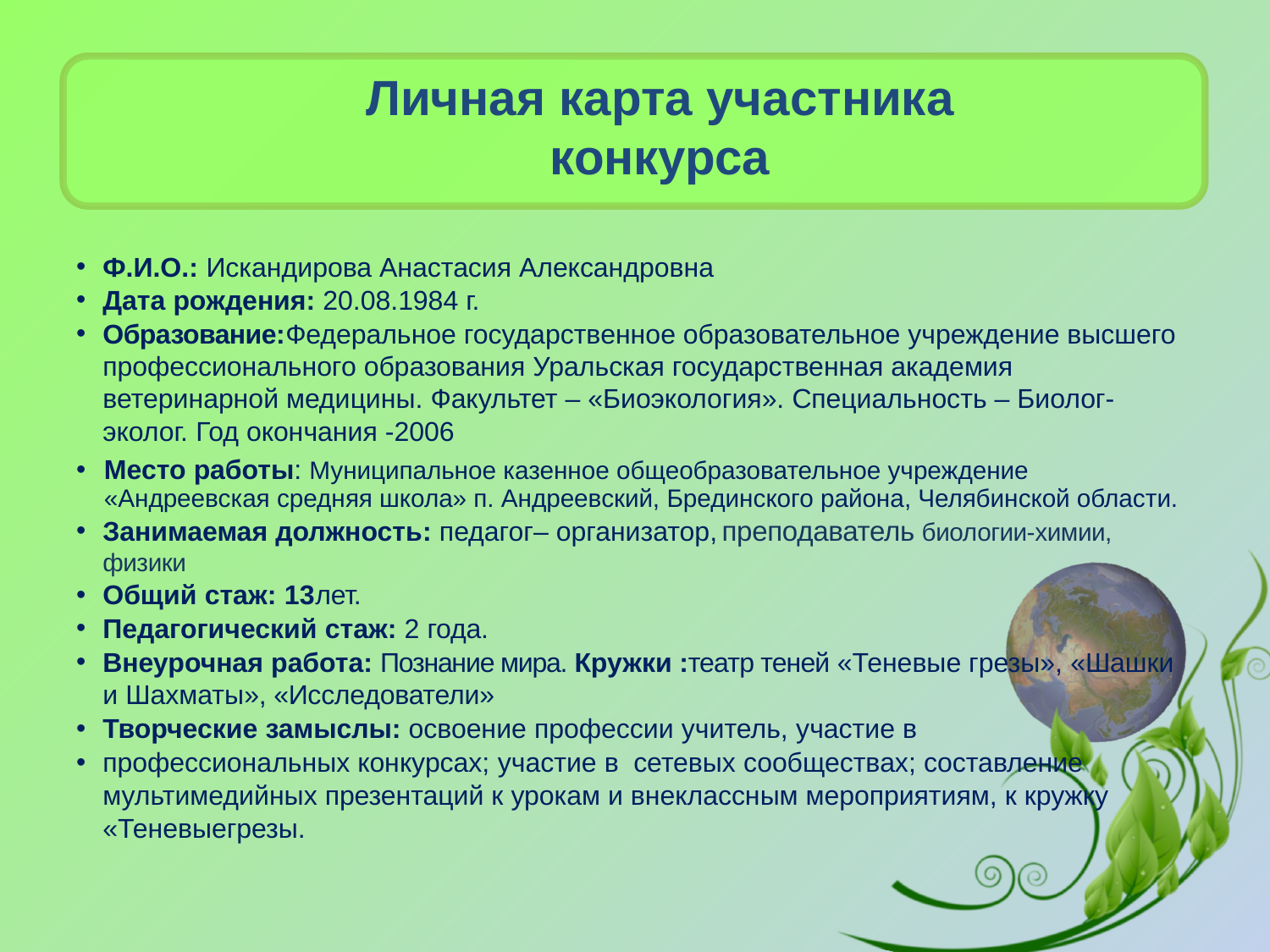

# Личная карта участника конкурса
Ф.И.О.: Искандирова Анастасия Александровна
Дата рождения: 20.08.1984 г.
Образование:Федеральное государственное образовательное учреждение высшего профессионального образования Уральская государственная академия ветеринарной медицины. Факультет – «Биоэкология». Специальность – Биолог-эколог. Год окончания -2006
Место работы: Муниципальное казенное общеобразовательное учреждение «Андреевская средняя школа» п. Андреевский, Брединского района, Челябинской области.
Занимаемая должность: педагог– организатор, преподаватель биологии-химии, физики
Общий стаж: 13лет.
Педагогический стаж: 2 года.
Внеурочная работа: Познание мира. Кружки :театр теней «Теневые грезы», «Шашки и Шахматы», «Исследователи»
Творческие замыслы: освоение профессии учитель, участие в
профессиональных конкурсах; участие в сетевых сообществах; составление мультимедийных презентаций к урокам и внеклассным мероприятиям, к кружку «Теневыегрезы.